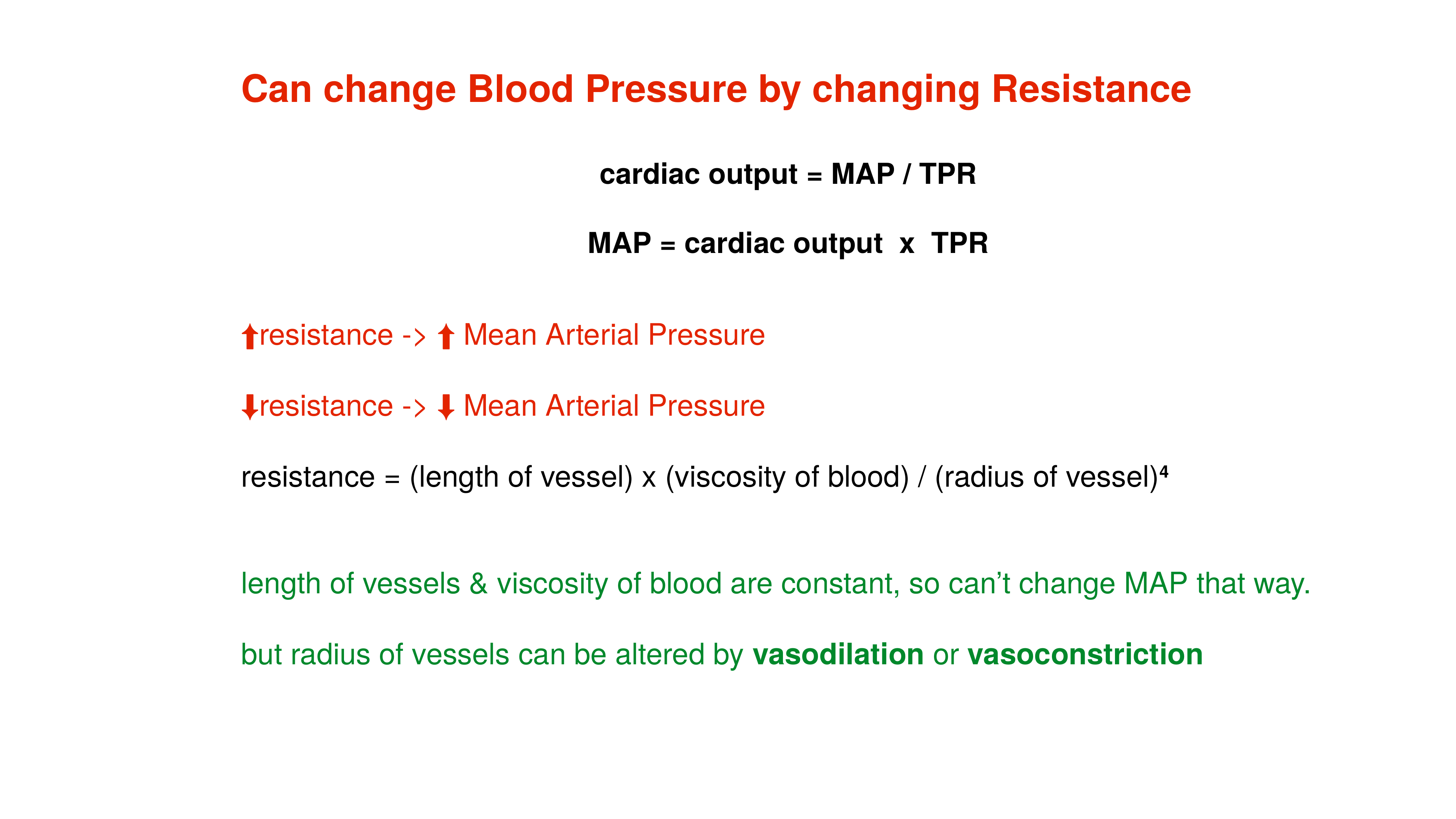

Can change Blood Pressure by changing Resistance

cardiac output = MAP / TPR

MAP = cardiac output  x  TPR

⬆︎resistance -> ⬆︎ Mean Arterial Pressure

⬇︎resistance -> ⬇︎ Mean Arterial Pressure

resistance = (length of vessel) x (viscosity of blood) / (radius of vessel)4

length of vessels & viscosity of blood are constant, so can’t change MAP that way.

but radius of vessels can be altered by vasodilation or vasoconstriction